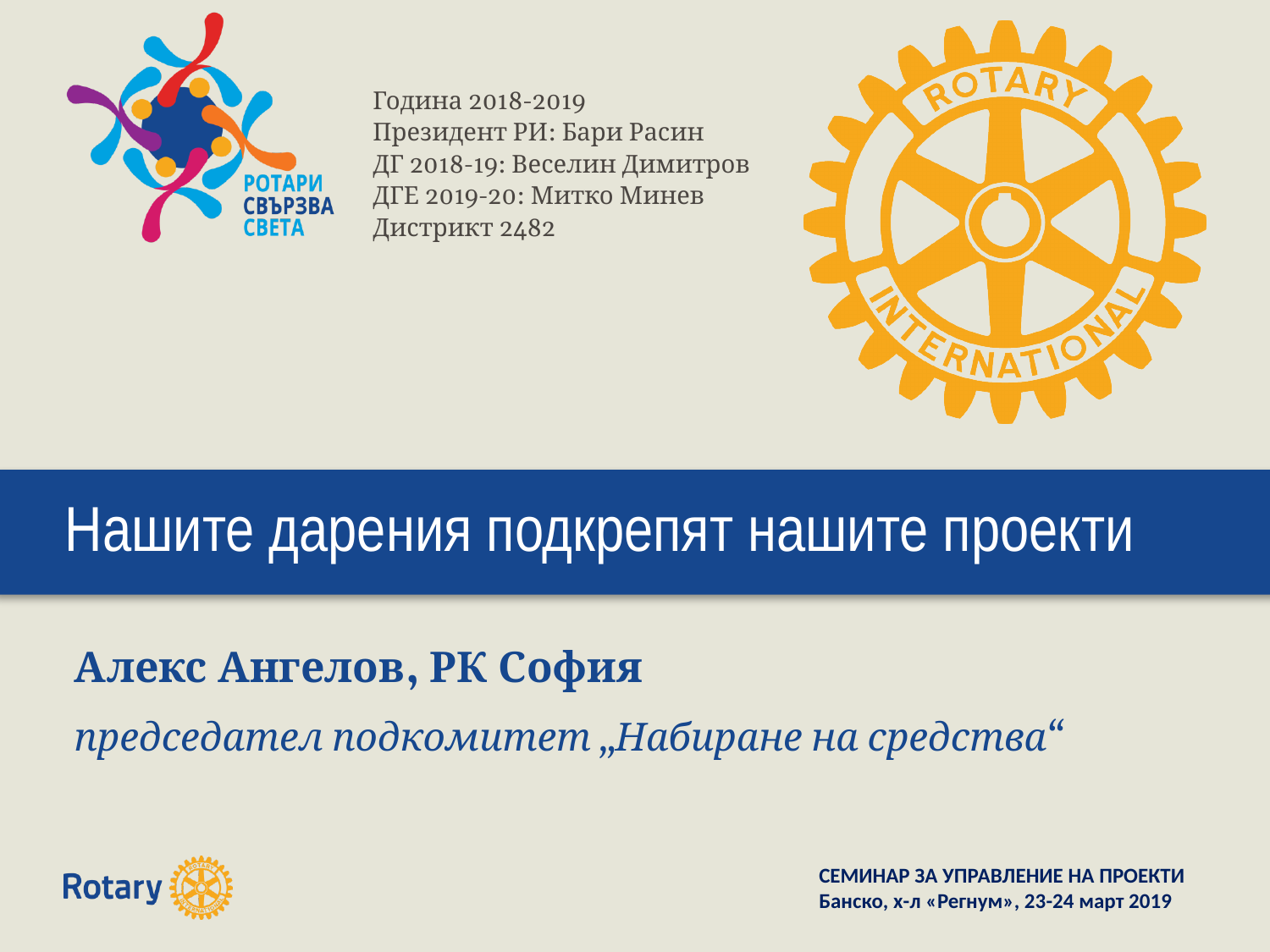

# Нашите дарения подкрепят нашите проекти
Алекс Ангелов, РК София
председател подкомитет „Набиране на средства“